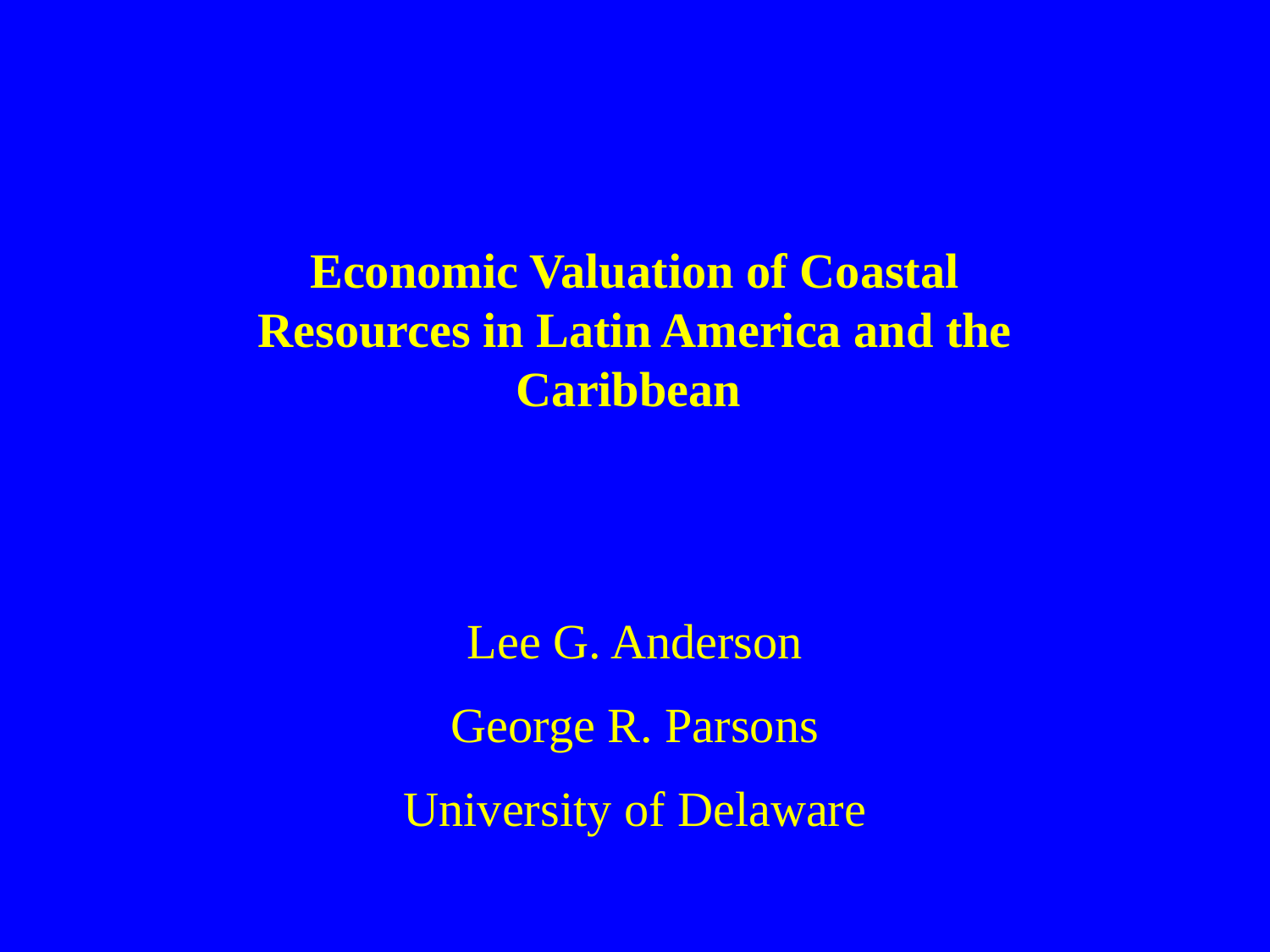

Economic Valuation of Coastal Resources in Latin America and the Caribbean

Lee G. Anderson
George R. Parsons
University of Delaware